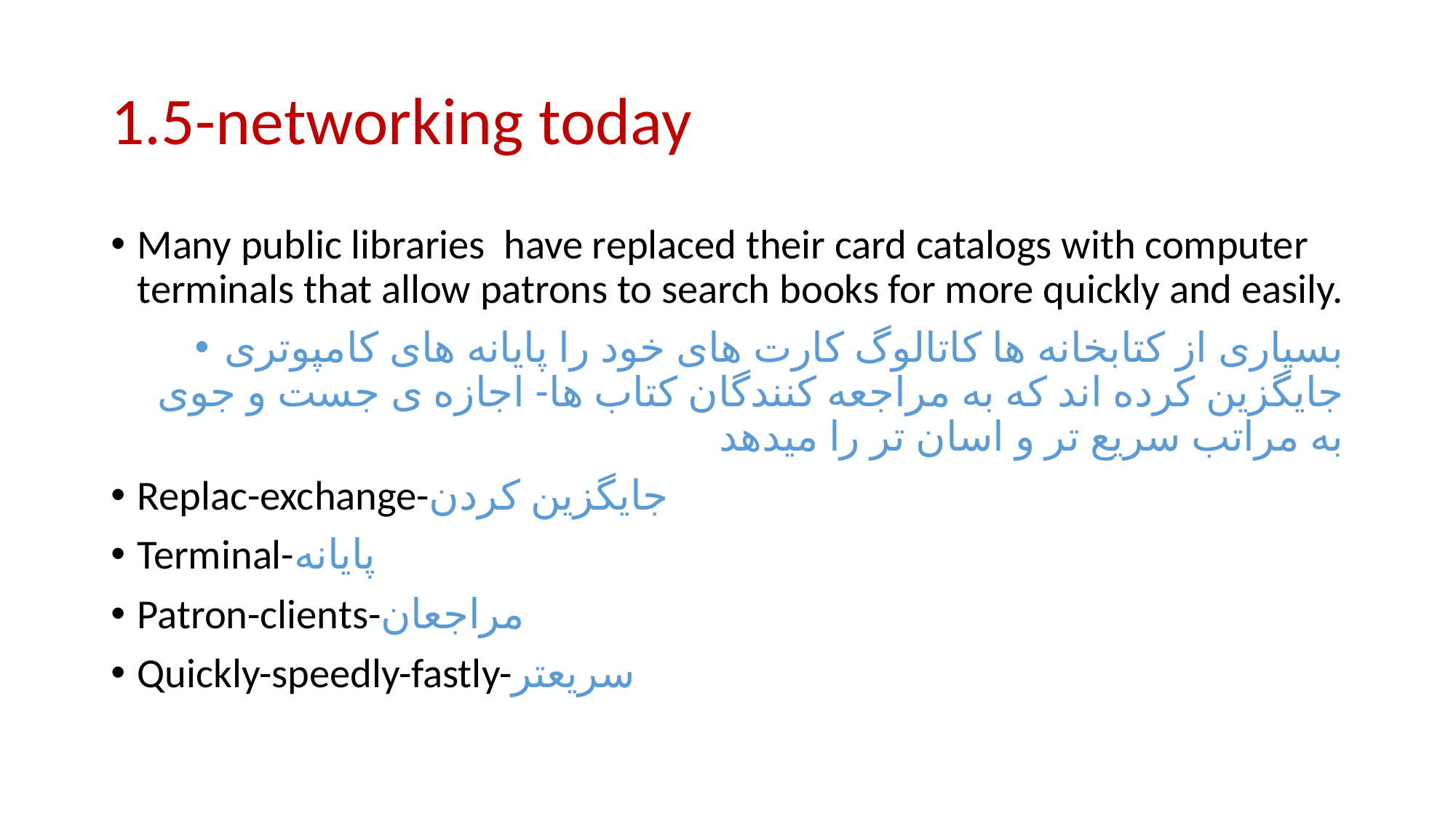

# 1.5-networking today
Many public libraries  have replaced their card catalogs with computer terminals that allow patrons to search books for more quickly and easily.
بسیاری از کتابخانه ها کاتالوگ کارت های خود را پایانه های کامپوتری جایگزین کرده اند که به مراجعه کنندگان کتاب ها- اجازه ی جست و جوی به مراتب سریع تر و اسان تر را میدهد
Replac-exchange-جایگزین کردن
Terminal-پایانه
Patron-clients-مراجعان
Quickly-speedly-fastly-سریعتر